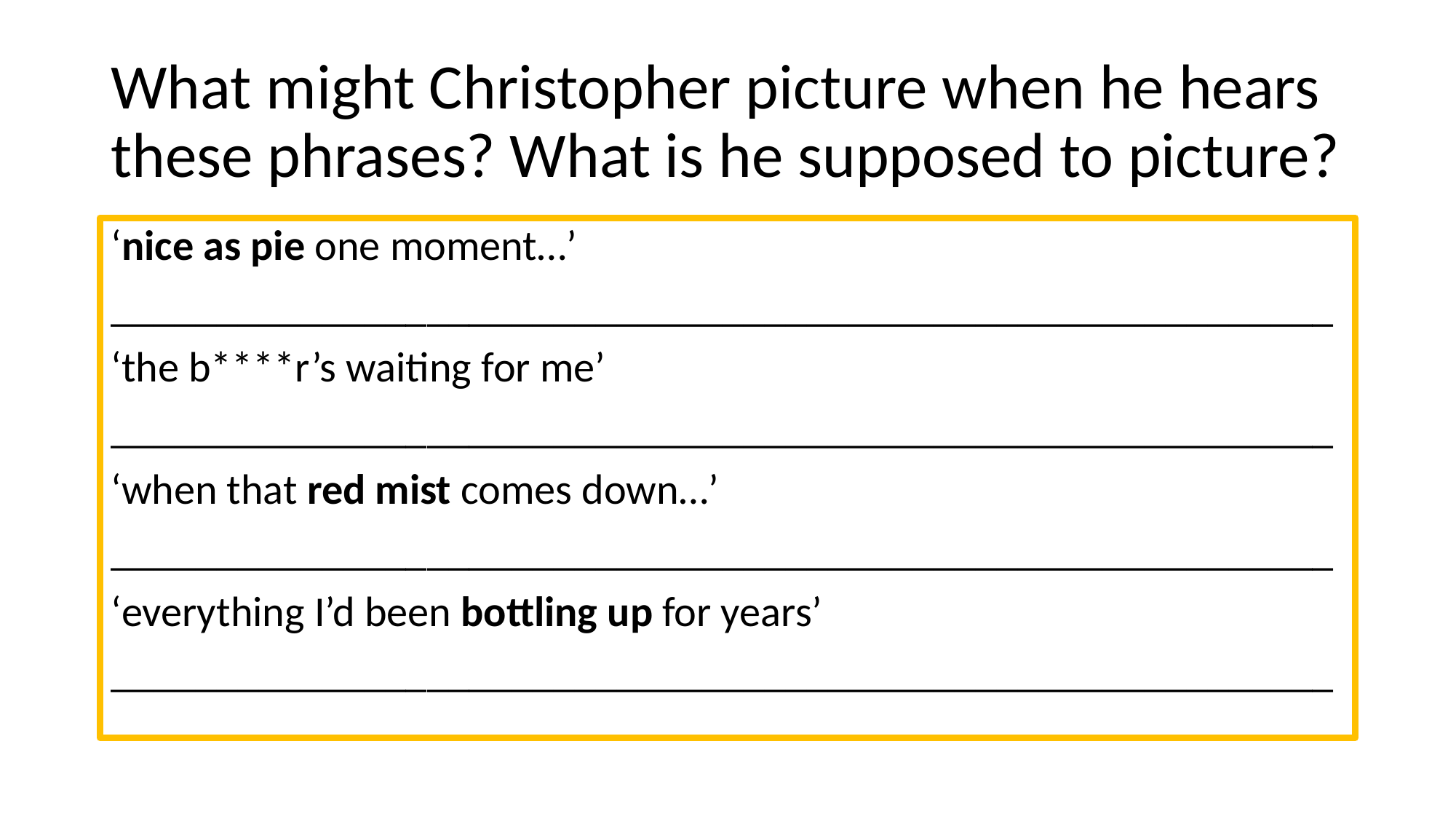

# What might Christopher picture when he hears these phrases? What is he supposed to picture?
‘nice as pie one moment…’
__________________________________________________________
‘the b****r’s waiting for me’
__________________________________________________________
‘when that red mist comes down…’
__________________________________________________________
‘everything I’d been bottling up for years’
__________________________________________________________